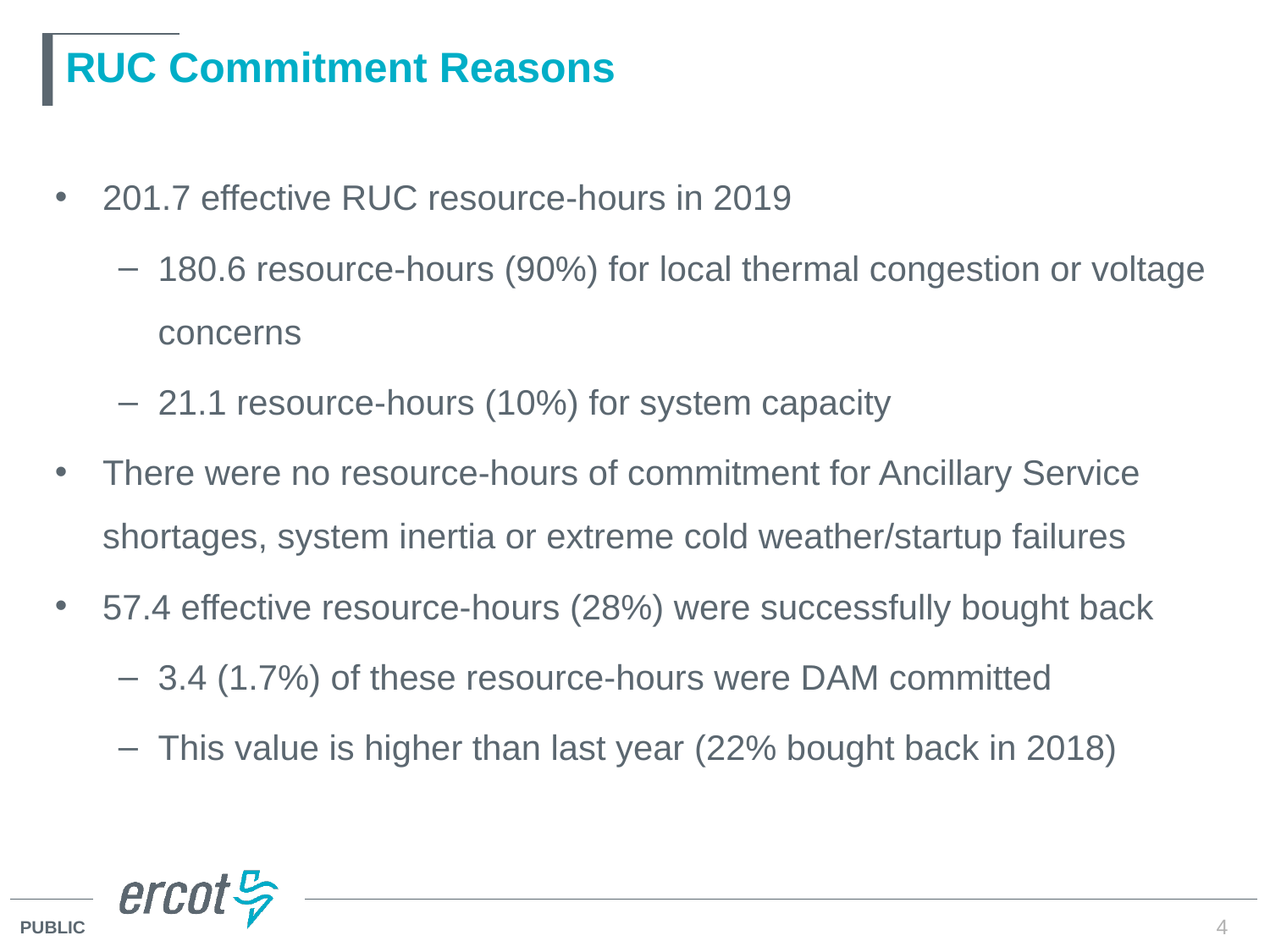

# RUC Commitment Reasons
201.7 effective RUC resource-hours in 2019
180.6 resource-hours (90%) for local thermal congestion or voltage concerns
21.1 resource-hours (10%) for system capacity
There were no resource-hours of commitment for Ancillary Service shortages, system inertia or extreme cold weather/startup failures
57.4 effective resource-hours (28%) were successfully bought back
3.4 (1.7%) of these resource-hours were DAM committed
This value is higher than last year (22% bought back in 2018)
4